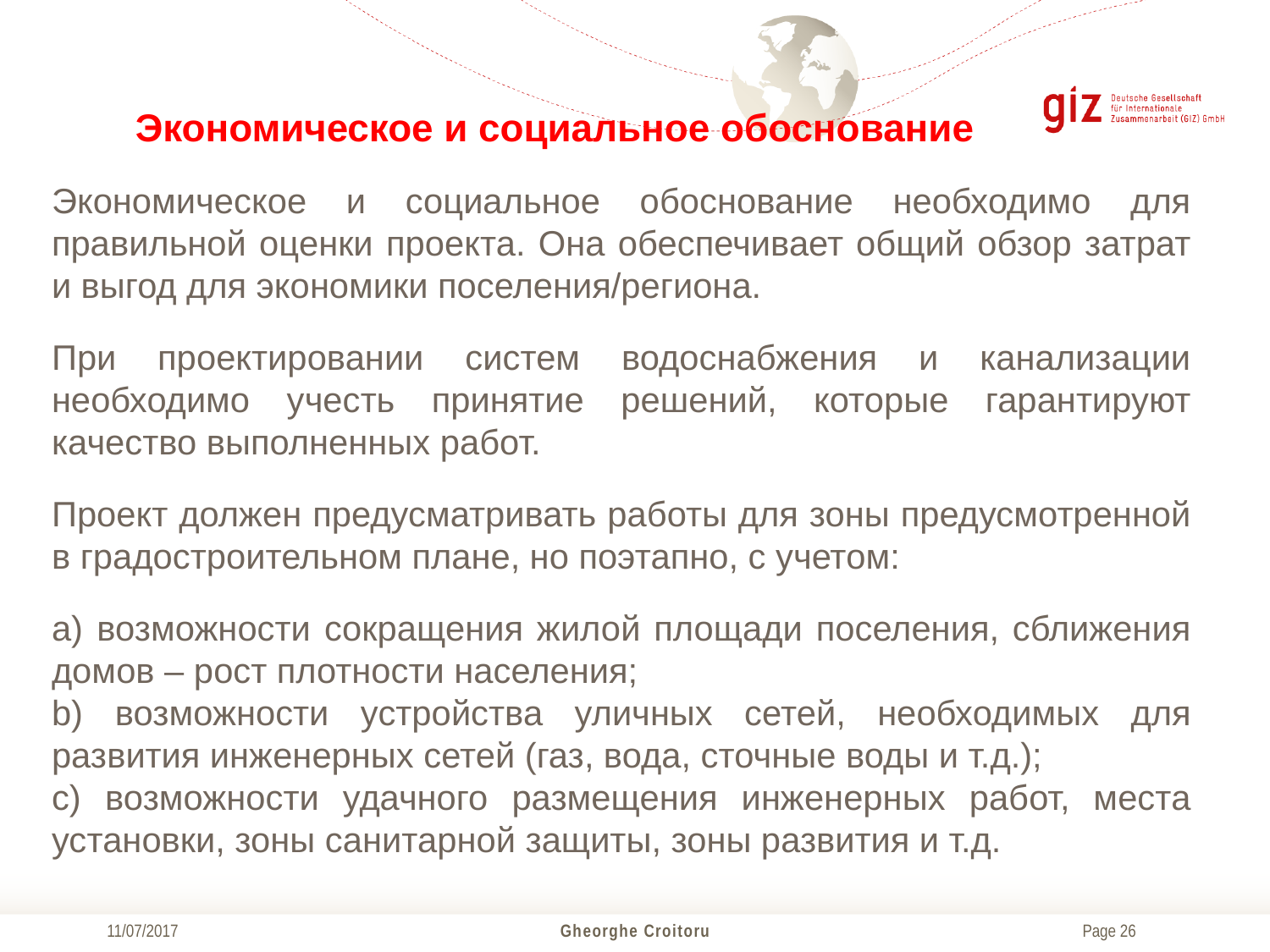

# Экономическое и социальное обоснование
Экономическое и социальное обоснование необходимо для правильной оценки проекта. Она обеспечивает общий обзор затрат и выгод для экономики поселения/региона.

При проектировании систем водоснабжения и канализации необходимо учесть принятие решений, которые гарантируют качество выполненных работ.

Проект должен предусматривать работы для зоны предусмотренной в градостроительном плане, но поэтапно, с учетом:

a) возможности сокращения жилой площади поселения, сближения домов – рост плотности населения;
b) возможности устройства уличных сетей, необходимых для развития инженерных сетей (газ, вода, сточные воды и т.д.);
c) возможности удачного размещения инженерных работ, места установки, зоны санитарной защиты, зоны развития и т.д.
11/07/2017
Gheorghe Croitoru